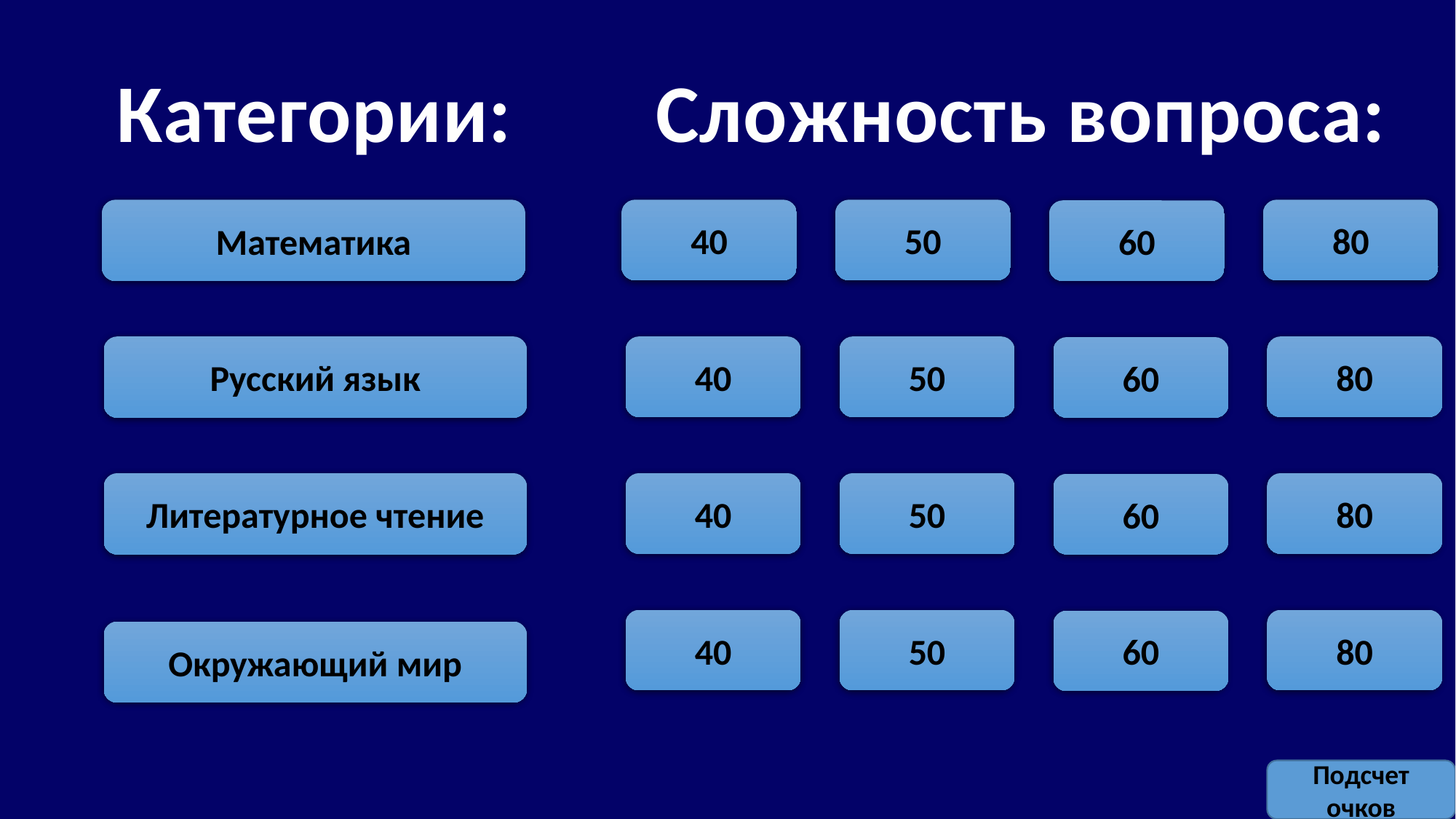

Категории:
Сложность вопроса:
80
Математика
50
40
60
Русский язык
80
50
40
60
Литературное чтение
80
50
40
60
80
50
40
60
Окружающий мир
Подсчет очков